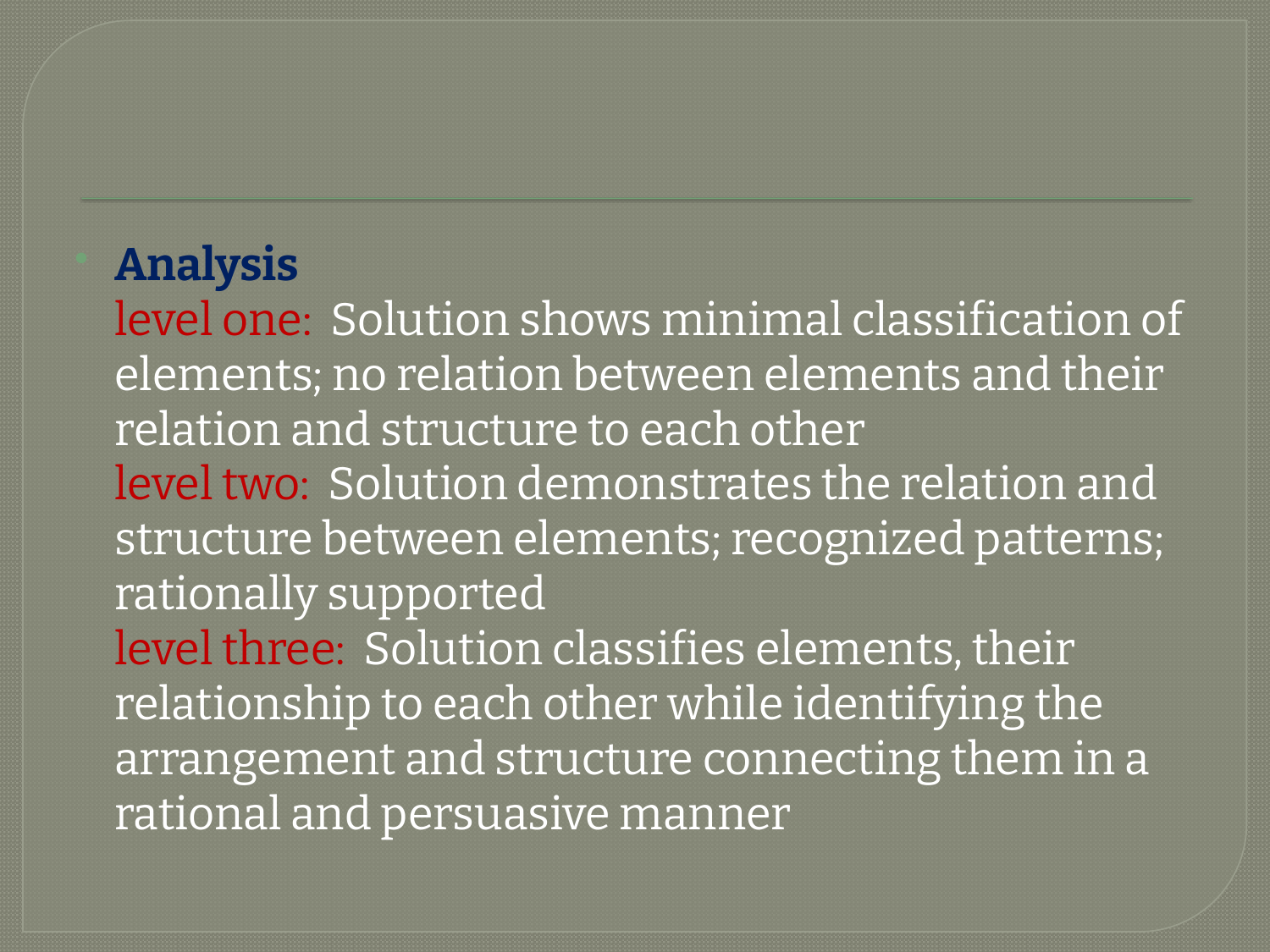

#
Analysis
	level one:  Solution shows minimal classification of elements; no relation between elements and their relation and structure to each other
	level two:  Solution demonstrates the relation and structure between elements; recognized patterns; rationally supported
	level three:  Solution classifies elements, their relationship to each other while identifying the arrangement and structure connecting them in a rational and persuasive manner